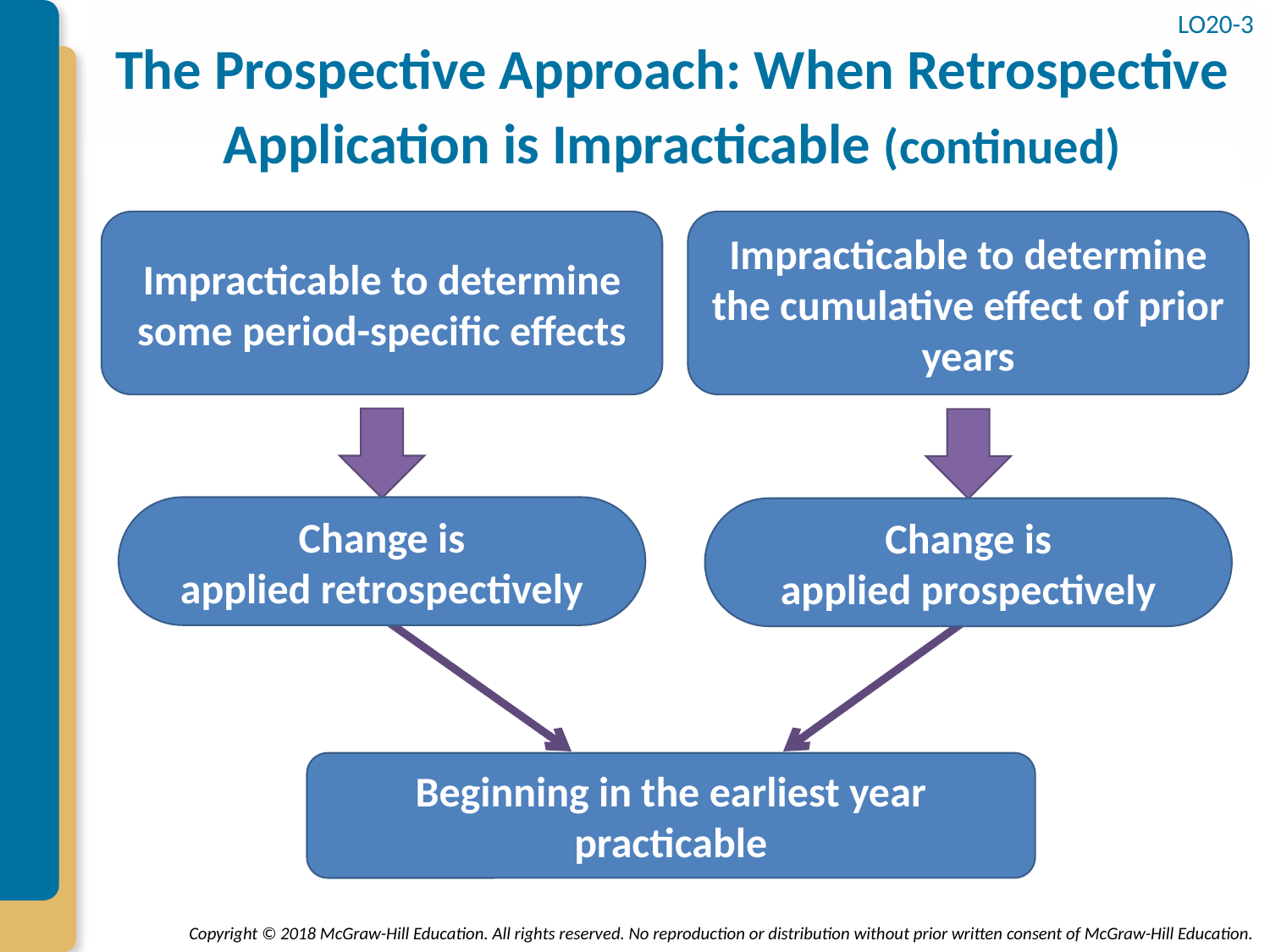

# The Prospective Approach: When Retrospective Application is Impracticable (continued)
LO20-3

Impracticable to determine the cumulative effect of prior years
Impracticable to determine some period-specific effects

Change is
applied retrospectively
Change is
applied prospectively
Beginning in the earliest year practicable